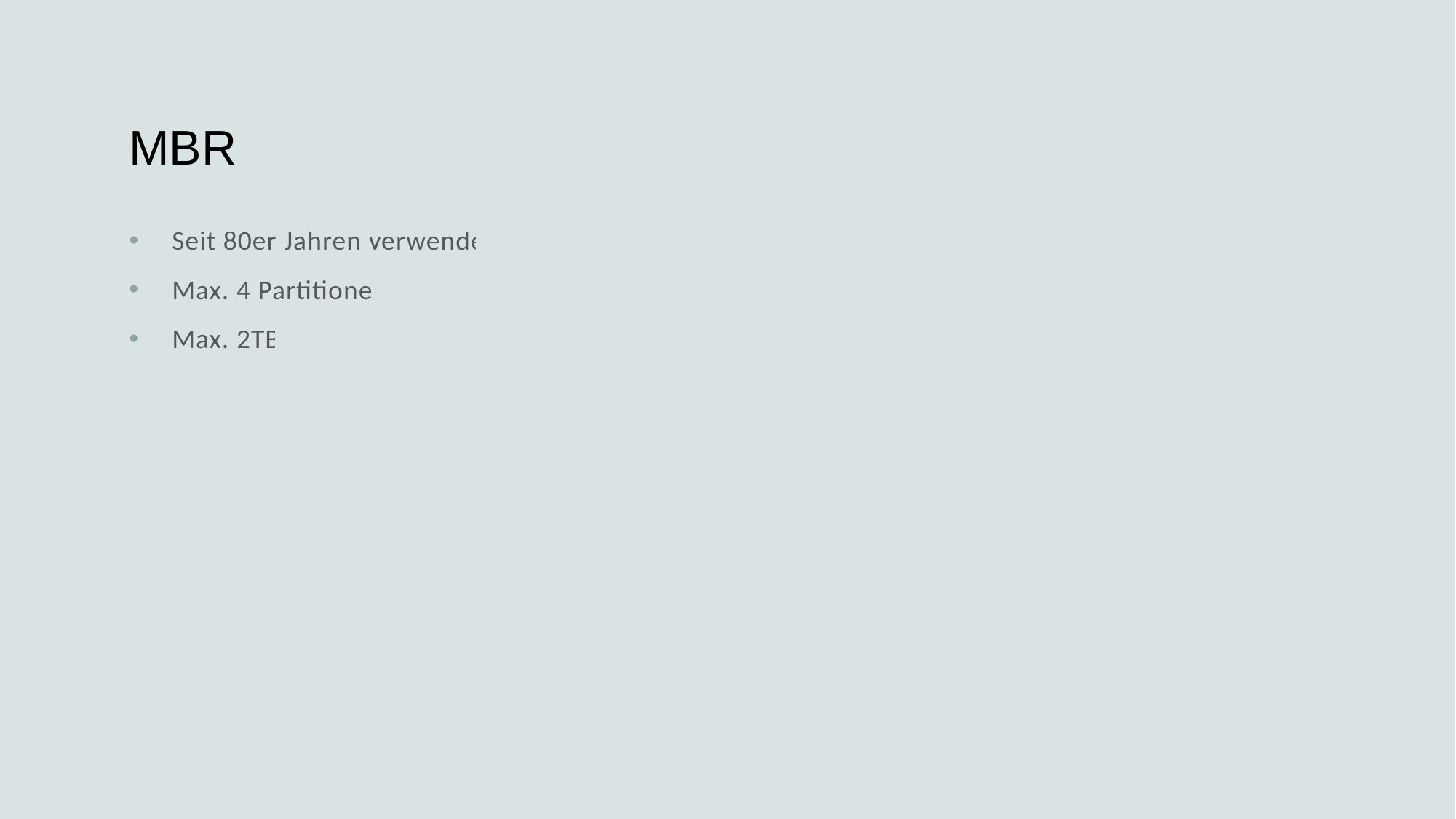

# MBR
Seit 80er Jahren verwendet
Max. 4 Partitionen
Max. 2TB